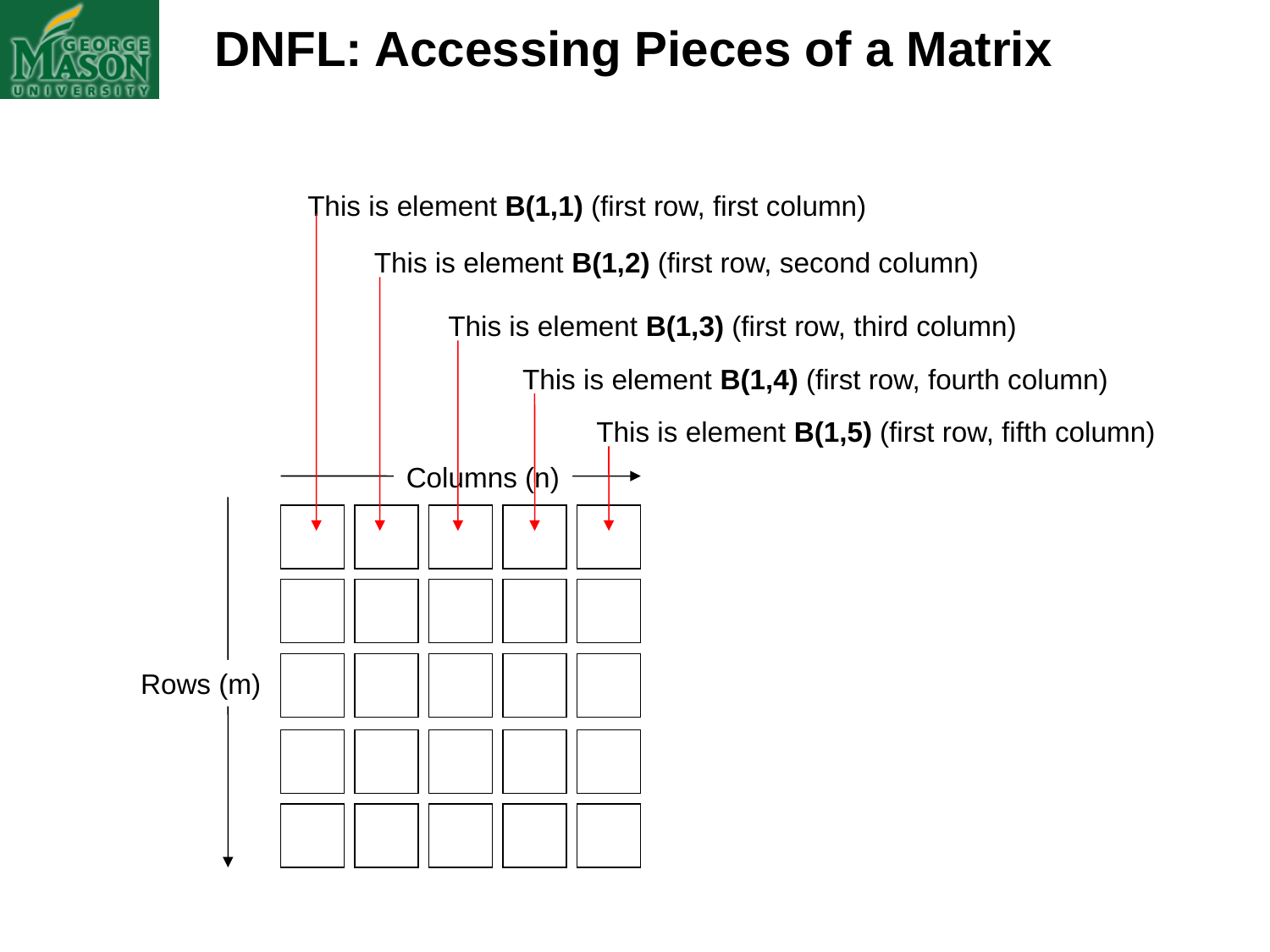

DNFL: Accessing Pieces of a Matrix
This is element B(1,1) (first row, first column)

This is element B(1,2) (first row, second column)

This is element B(1,3) (first row, third column)

This is element B(1,4) (first row, fourth column)

This is element B(1,5) (first row, fifth column)

Columns (n)

Rows (m)